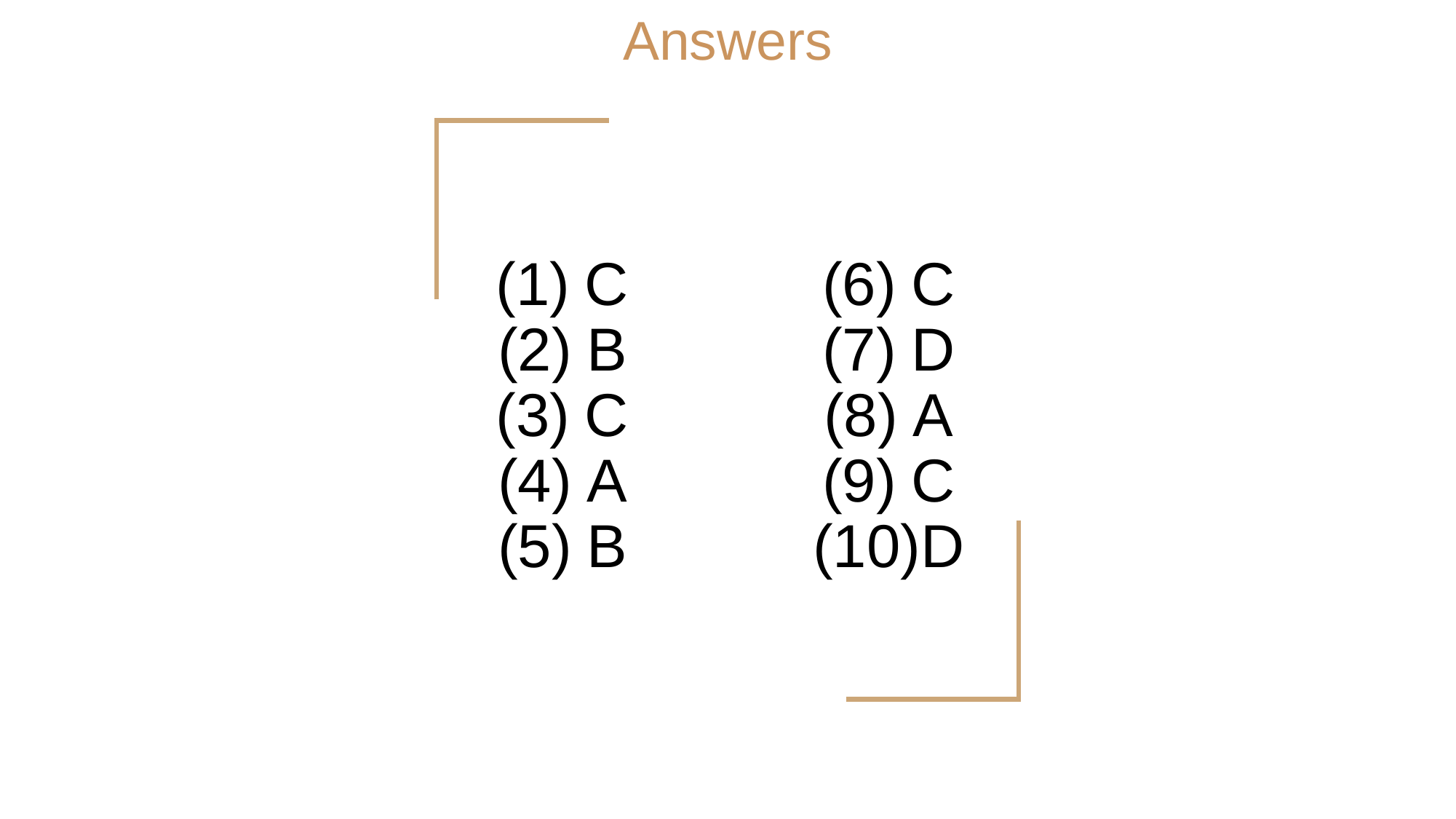

Answers

C
B
C
A
B

C
D
A
C
D